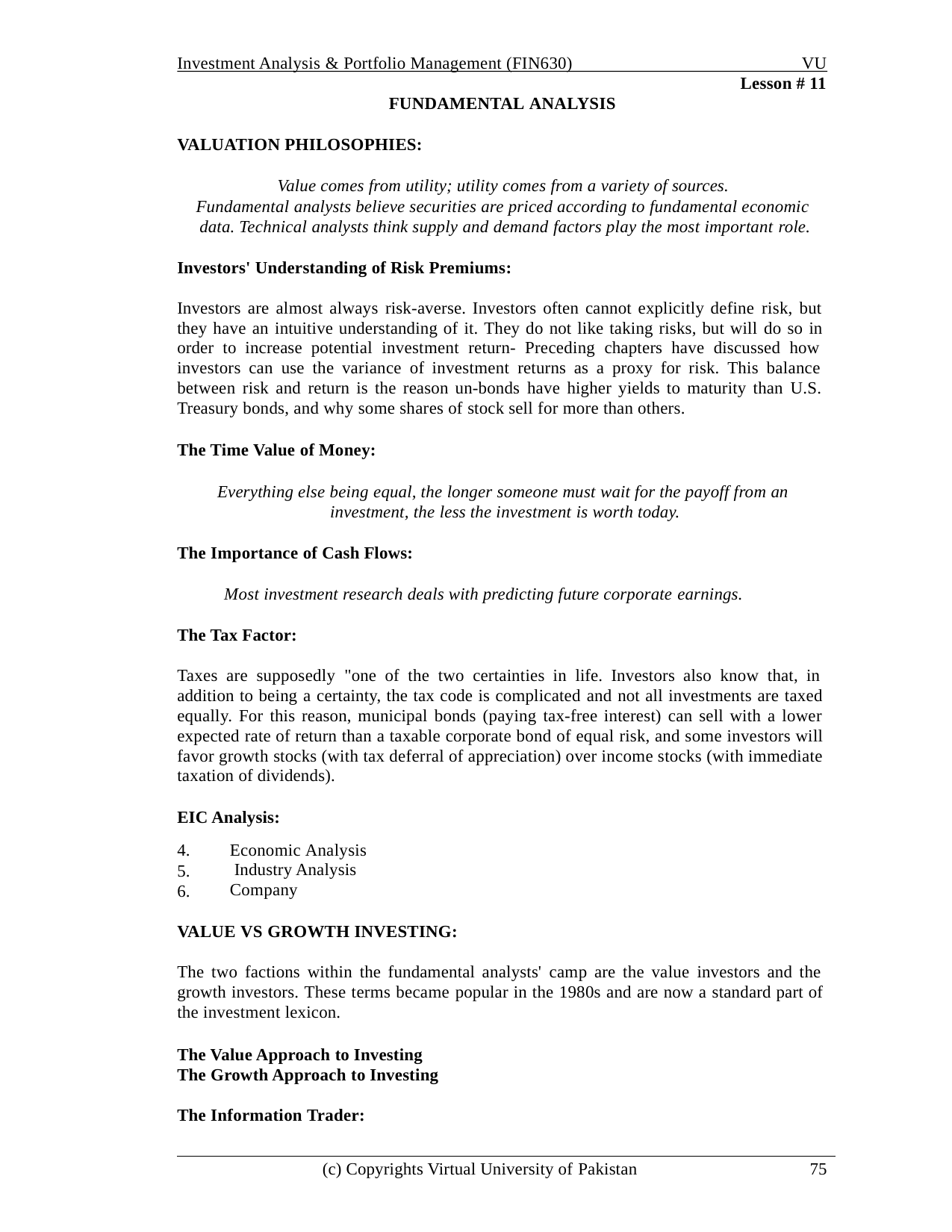

Investment Analysis & Portfolio Management (FIN630)
VU
Lesson # 11

FUNDAMENTAL ANALYSIS

VALUATION PHILOSOPHIES:

Value comes from utility; utility comes from a variety of sources.
Fundamental analysts believe securities are priced according to fundamental economic  data. Technical analysts think supply and demand factors play the most important role.

Investors' Understanding of Risk Premiums:

Investors are almost always risk-averse. Investors often cannot explicitly define risk, but  they have an intuitive understanding of it. They do not like taking risks, but will do so in  order to increase potential investment return- Preceding chapters have discussed how  investors can use the variance of investment returns as a proxy for risk. This balance  between risk and return is the reason un-bonds have higher yields to maturity than U.S.  Treasury bonds, and why some shares of stock sell for more than others.

The Time Value of Money:

Everything else being equal, the longer someone must wait for the payoff from an  investment, the less the investment is worth today.

The Importance of Cash Flows:

Most investment research deals with predicting future corporate earnings.

The Tax Factor:

Taxes are supposedly "one of the two certainties in life. Investors also know that, in  addition to being a certainty, the tax code is complicated and not all investments are taxed  equally. For this reason, municipal bonds (paying tax-free interest) can sell with a lower  expected rate of return than a taxable corporate bond of equal risk, and some investors will  favor growth stocks (with tax deferral of appreciation) over income stocks (with immediate  taxation of dividends).

EIC Analysis:
Economic Analysis  Industry Analysis  Company
4.
5.
6.
VALUE VS GROWTH INVESTING:

The two factions within the fundamental analysts' camp are the value investors and the  growth investors. These terms became popular in the 1980s and are now a standard part of  the investment lexicon.

The Value Approach to Investing  The Growth Approach to Investing

The Information Trader:
(c) Copyrights Virtual University of Pakistan
75